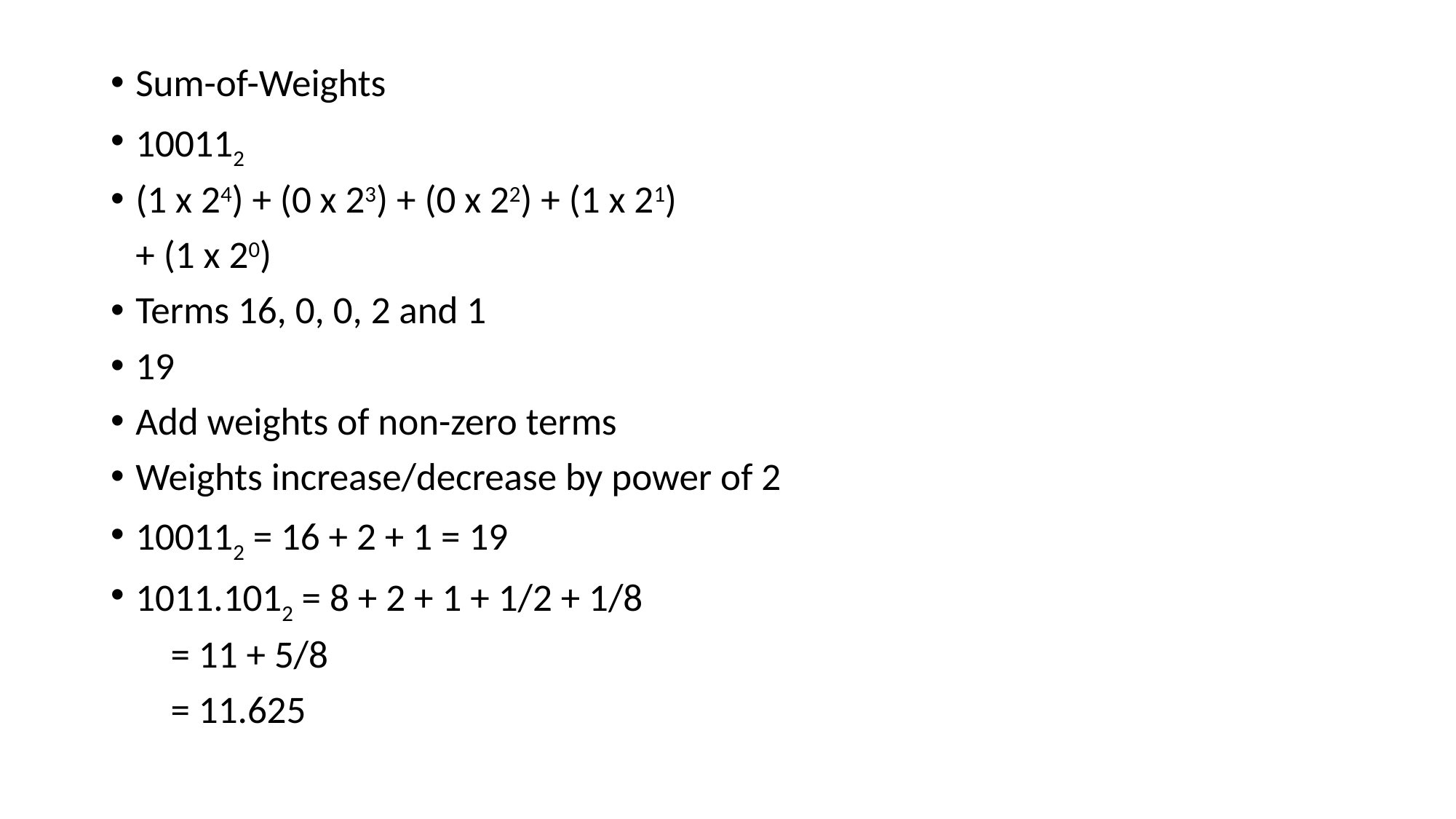

Sum-of-Weights
100112
(1 x 24) + (0 x 23) + (0 x 22) + (1 x 21)
	+ (1 x 20)
Terms 16, 0, 0, 2 and 1
19
Add weights of non-zero terms
Weights increase/decrease by power of 2
100112 = 16 + 2 + 1 = 19
1011.1012 = 8 + 2 + 1 + 1/2 + 1/8
			    = 11 + 5/8
			    = 11.625